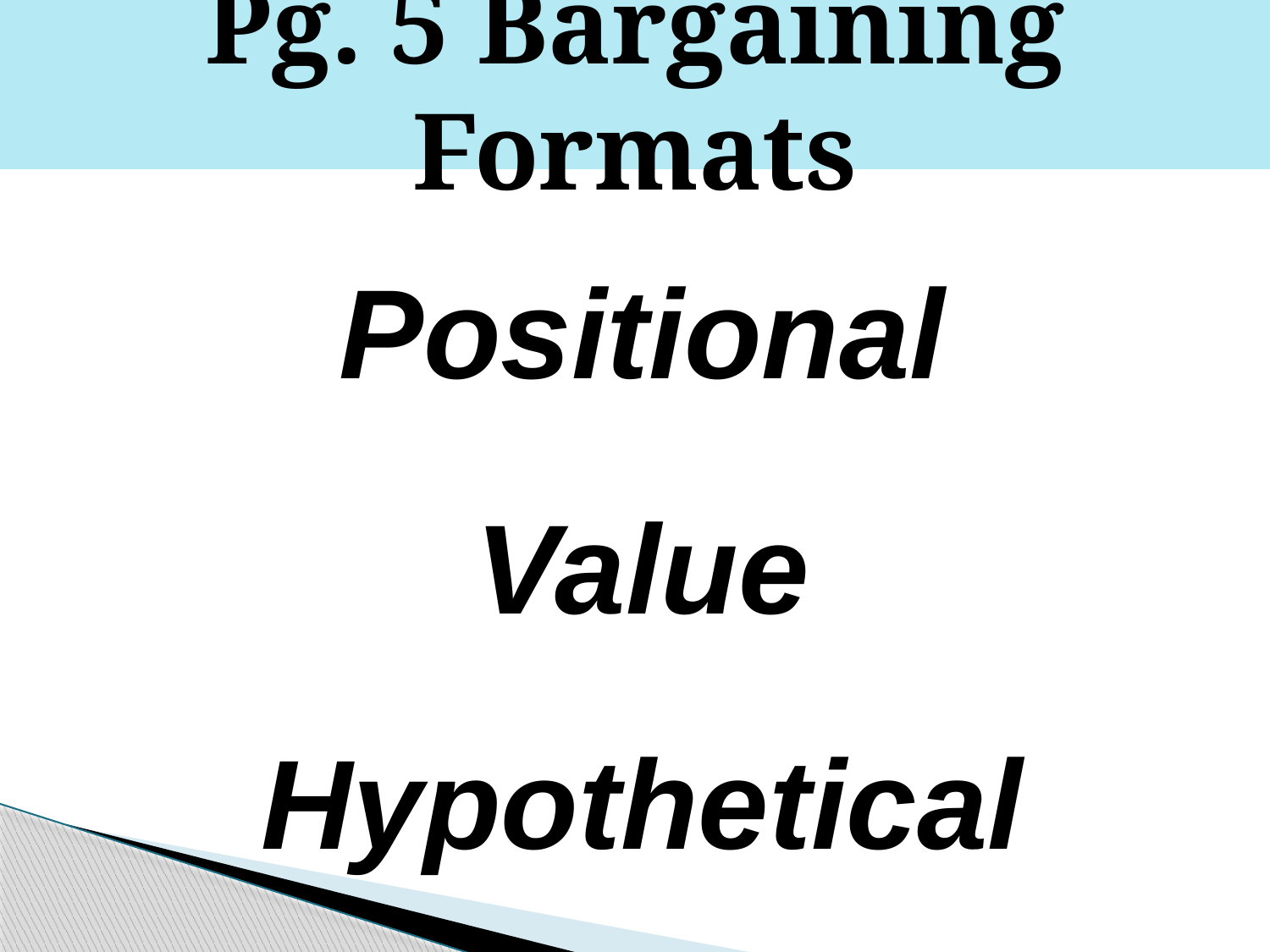

# Pg. 5 Bargaining Formats
Positional
Value
Hypothetical